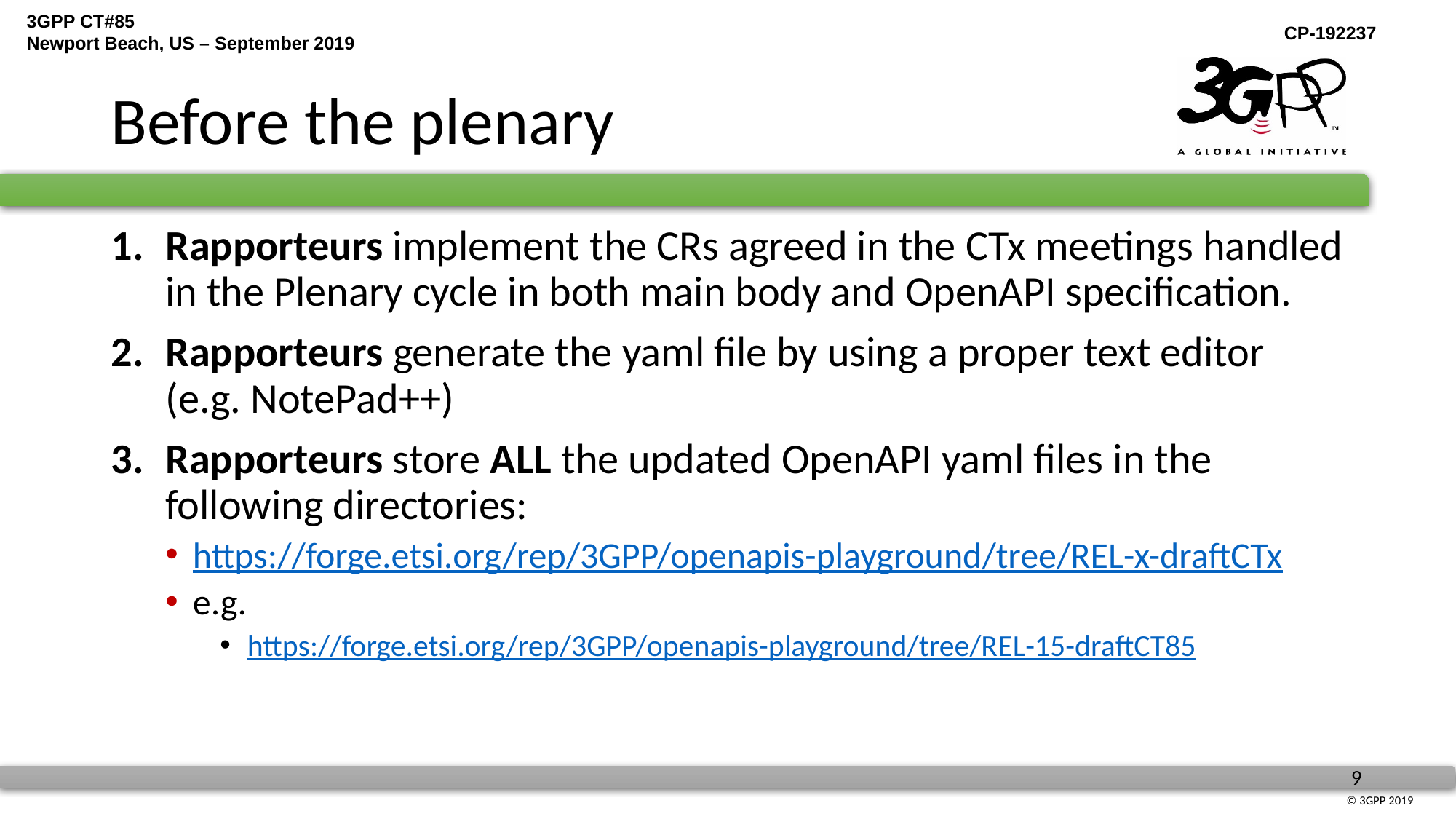

# Before the plenary
Rapporteurs implement the CRs agreed in the CTx meetings handled in the Plenary cycle in both main body and OpenAPI specification.
Rapporteurs generate the yaml file by using a proper text editor (e.g. NotePad++)
Rapporteurs store ALL the updated OpenAPI yaml files in the following directories:
https://forge.etsi.org/rep/3GPP/openapis-playground/tree/REL-x-draftCTx
e.g.
https://forge.etsi.org/rep/3GPP/openapis-playground/tree/REL-15-draftCT85